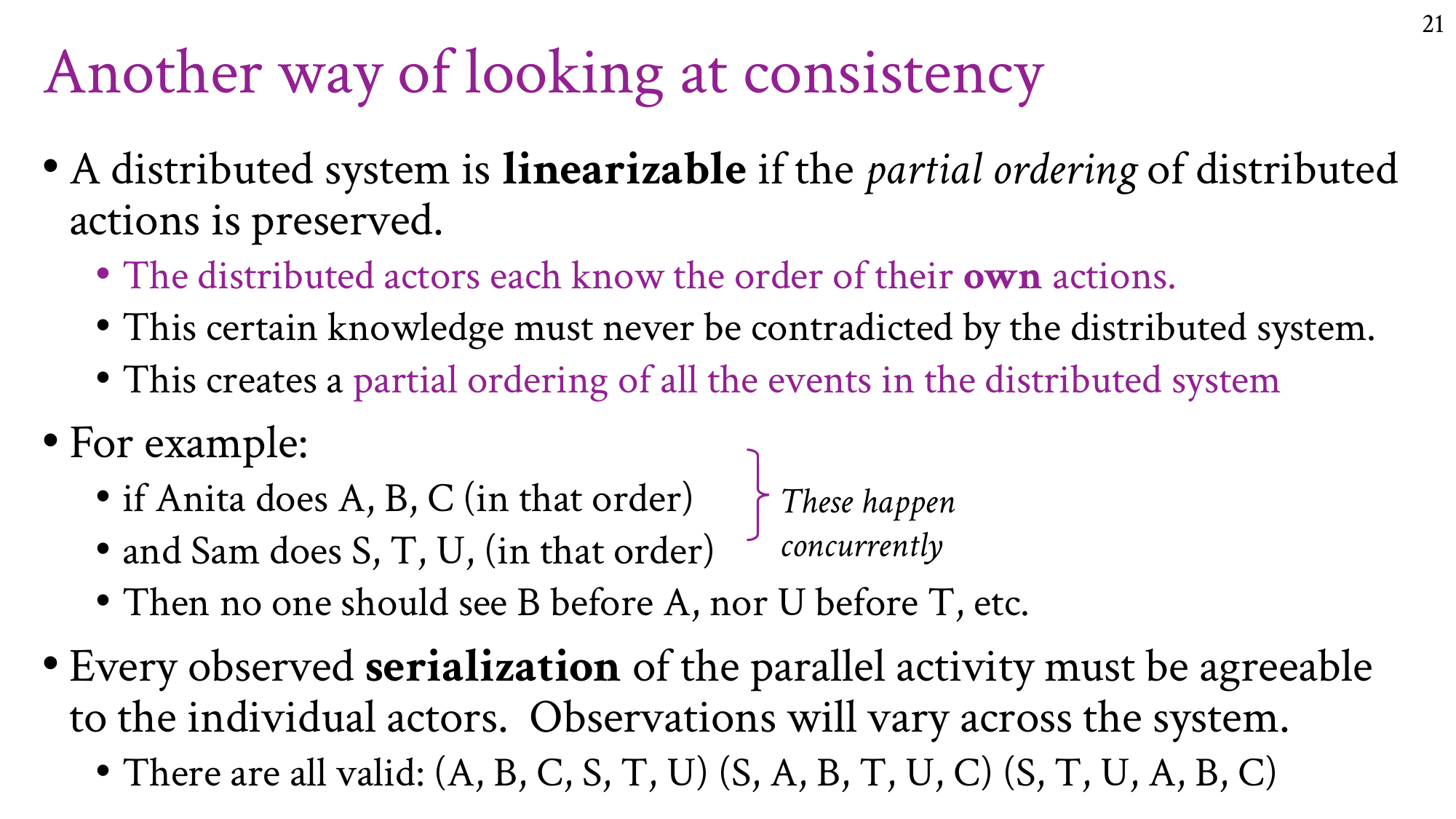

# Another way of looking at consistency
A distributed system is linearizable if the partial ordering of distributed actions is preserved.
The distributed actors each know the order of their own actions.
This certain knowledge must never be contradicted by the distributed system.
This creates a partial ordering of all the events in the distributed system
For example:
if Anita does A, B, C (in that order)
and Sam does S, T, U, (in that order)
Then no one should see B before A, nor U before T, etc.
Every observed serialization of the parallel activity must be agreeable to the individual actors.  Observations will vary across the system.
There are all valid: (A, B, C, S, T, U) (S, A, B, T, U, C) (S, T, U, A, B, C)

These happen concurrently